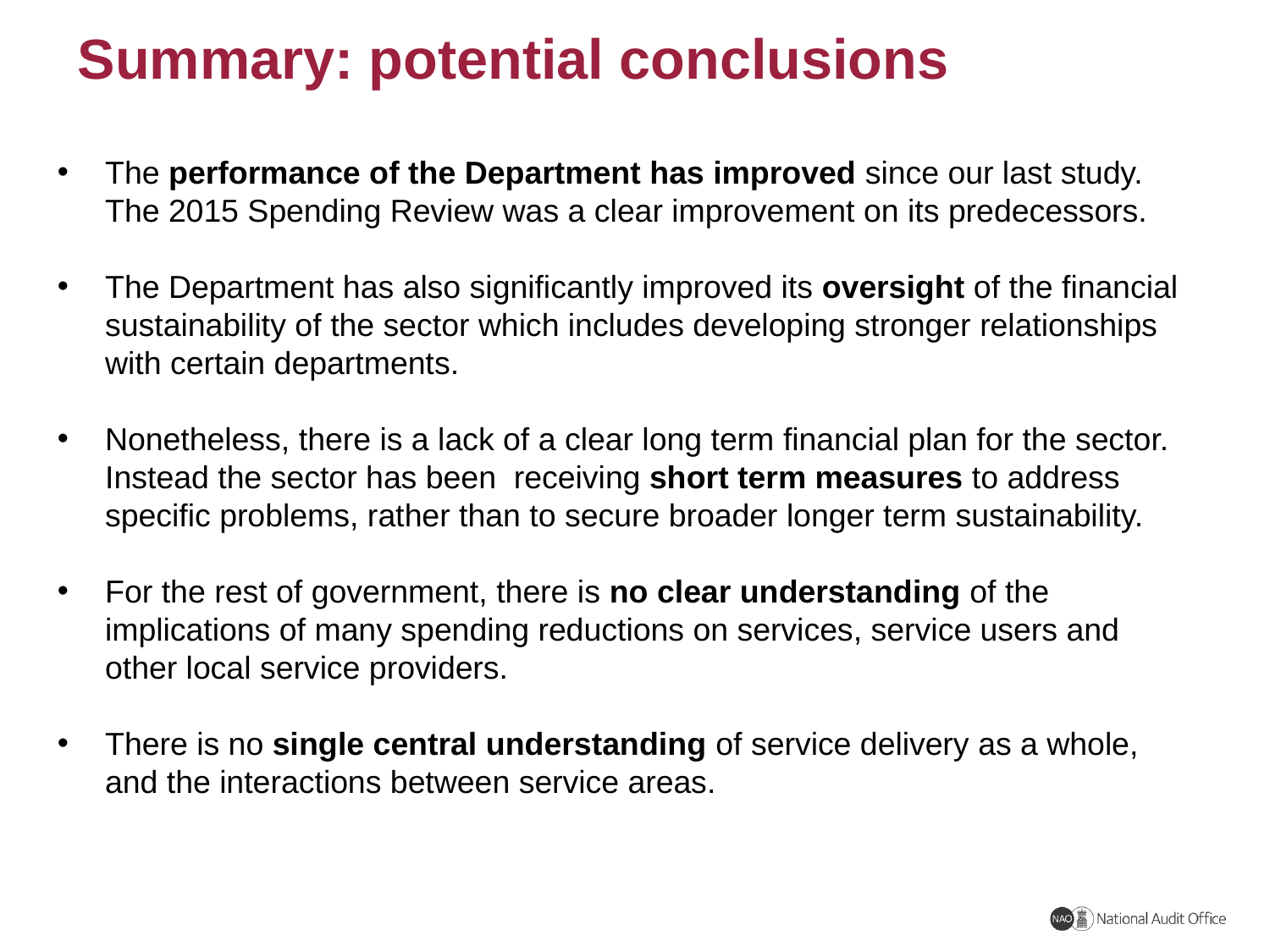

# Summary: potential conclusions
The performance of the Department has improved since our last study. The 2015 Spending Review was a clear improvement on its predecessors.

The Department has also significantly improved its oversight of the financial sustainability of the sector which includes developing stronger relationships with certain departments.

Nonetheless, there is a lack of a clear long term financial plan for the sector. Instead the sector has been  receiving short term measures to address specific problems, rather than to secure broader longer term sustainability.

For the rest of government, there is no clear understanding of the implications of many spending reductions on services, service users and other local service providers.

There is no single central understanding of service delivery as a whole, and the interactions between service areas.